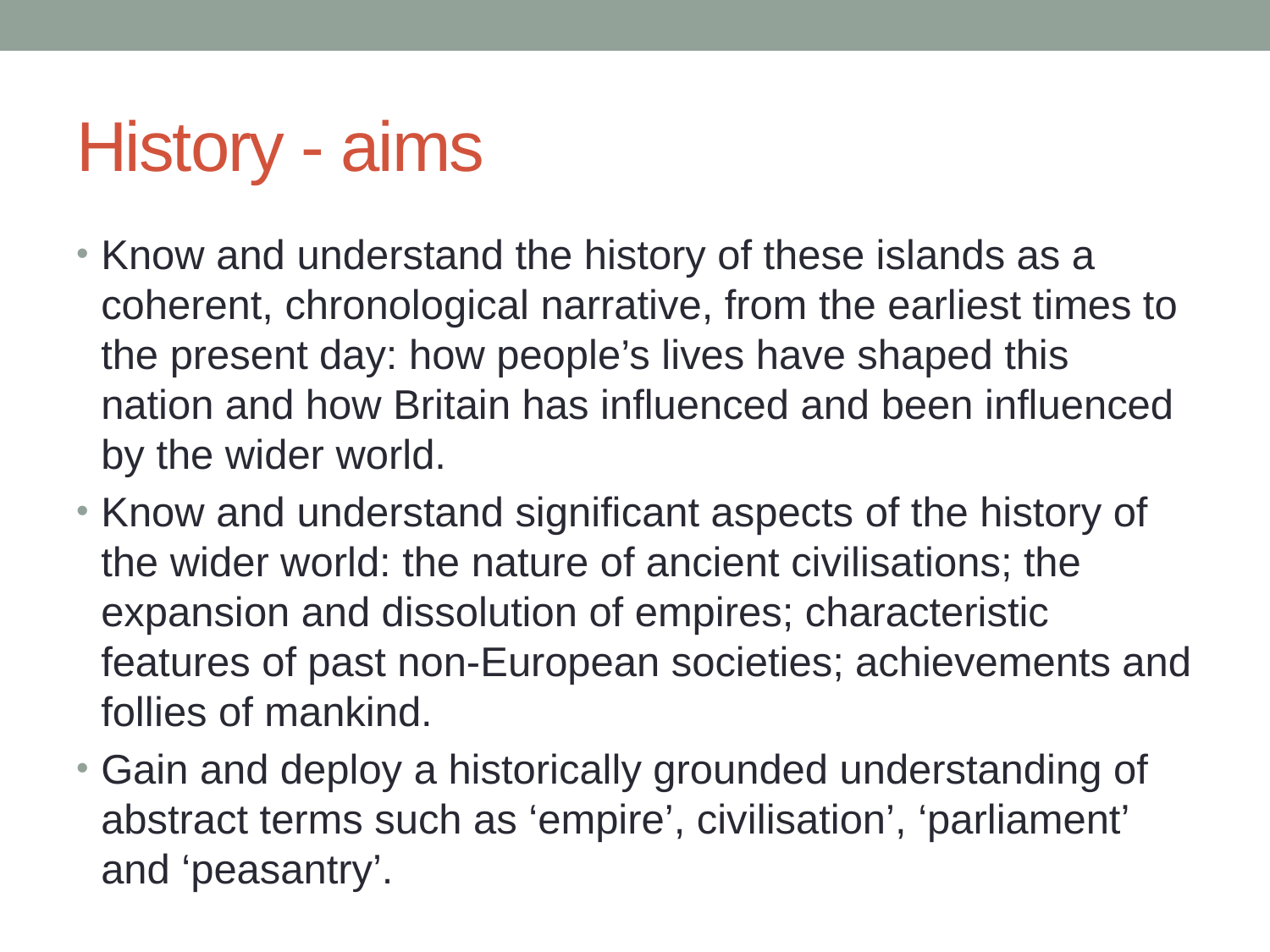

# History - aims
Know and understand the history of these islands as a coherent, chronological narrative, from the earliest times to the present day: how people’s lives have shaped this nation and how Britain has influenced and been influenced by the wider world.
Know and understand significant aspects of the history of the wider world: the nature of ancient civilisations; the expansion and dissolution of empires; characteristic features of past non-European societies; achievements and follies of mankind.
Gain and deploy a historically grounded understanding of abstract terms such as ‘empire’, civilisation’, ‘parliament’ and ‘peasantry’.